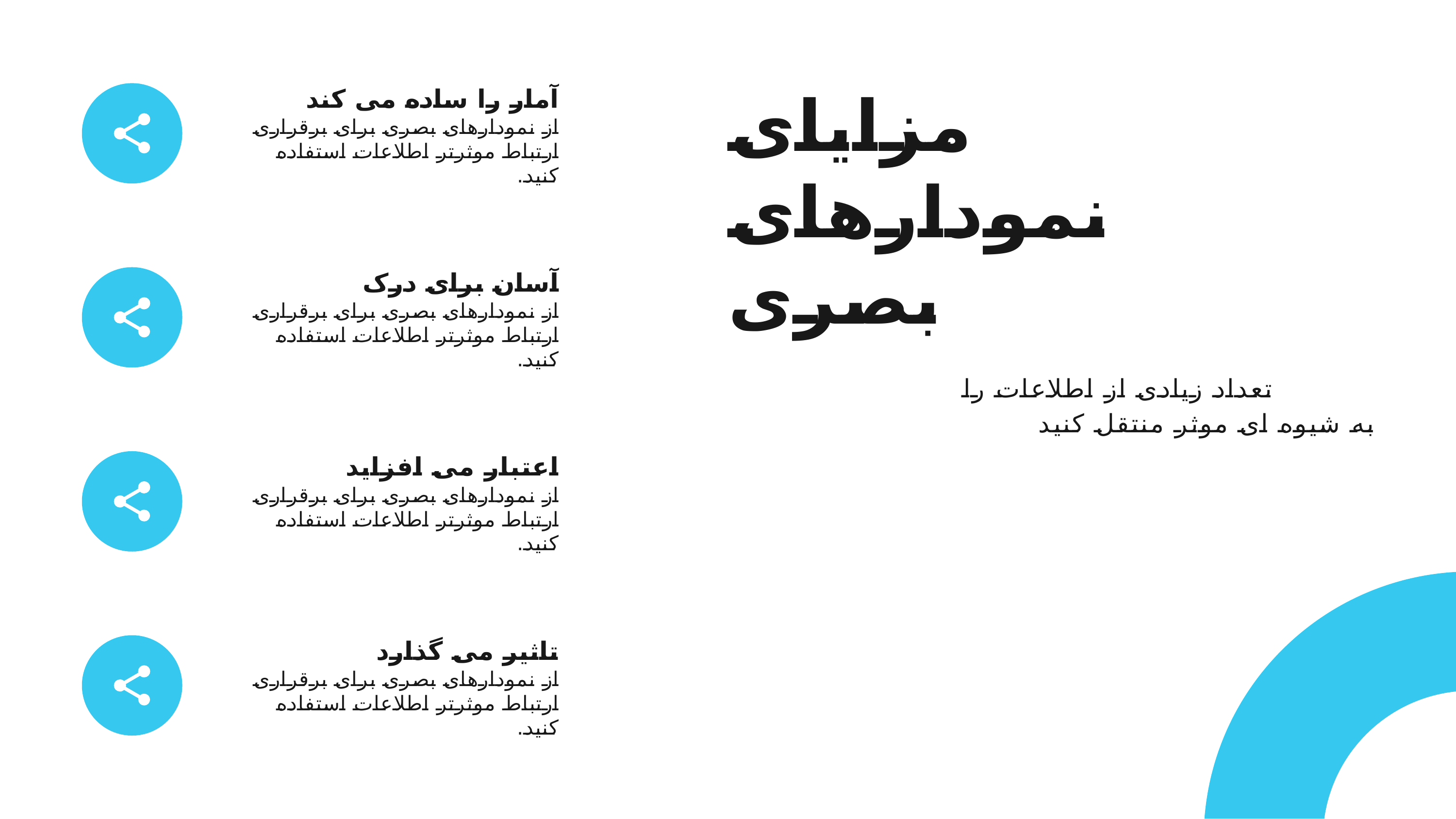

# مزایای نمودارهای بصری
آمار را ساده می کند
از نمودارهای بصری برای برقراری ارتباط موثرتر اطلاعات استفاده کنید.

آسان برای درک
از نمودارهای بصری برای برقراری ارتباط موثرتر اطلاعات استفاده کنید.

تعداد زیادی از اطلاعات را به شیوه ای موثر منتقل کنید
اعتبار می افزاید
از نمودارهای بصری برای برقراری ارتباط موثرتر اطلاعات استفاده کنید.

تاثیر می گذارد
از نمودارهای بصری برای برقراری ارتباط موثرتر اطلاعات استفاده کنید.